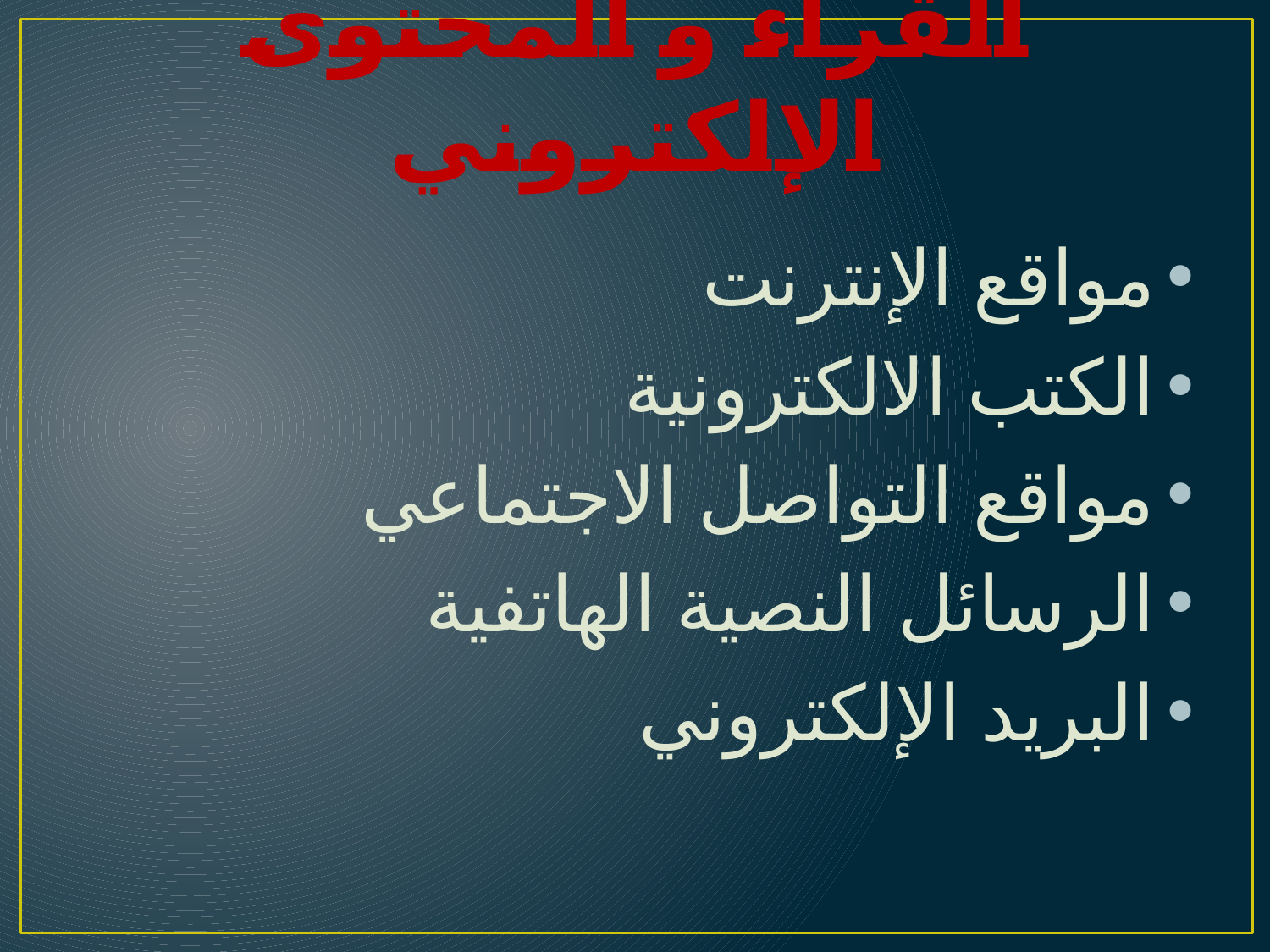

# القراء و المحتوى الإلكتروني
مواقع الإنترنت
الكتب الالكترونية
مواقع التواصل الاجتماعي
الرسائل النصية الهاتفية
البريد الإلكتروني